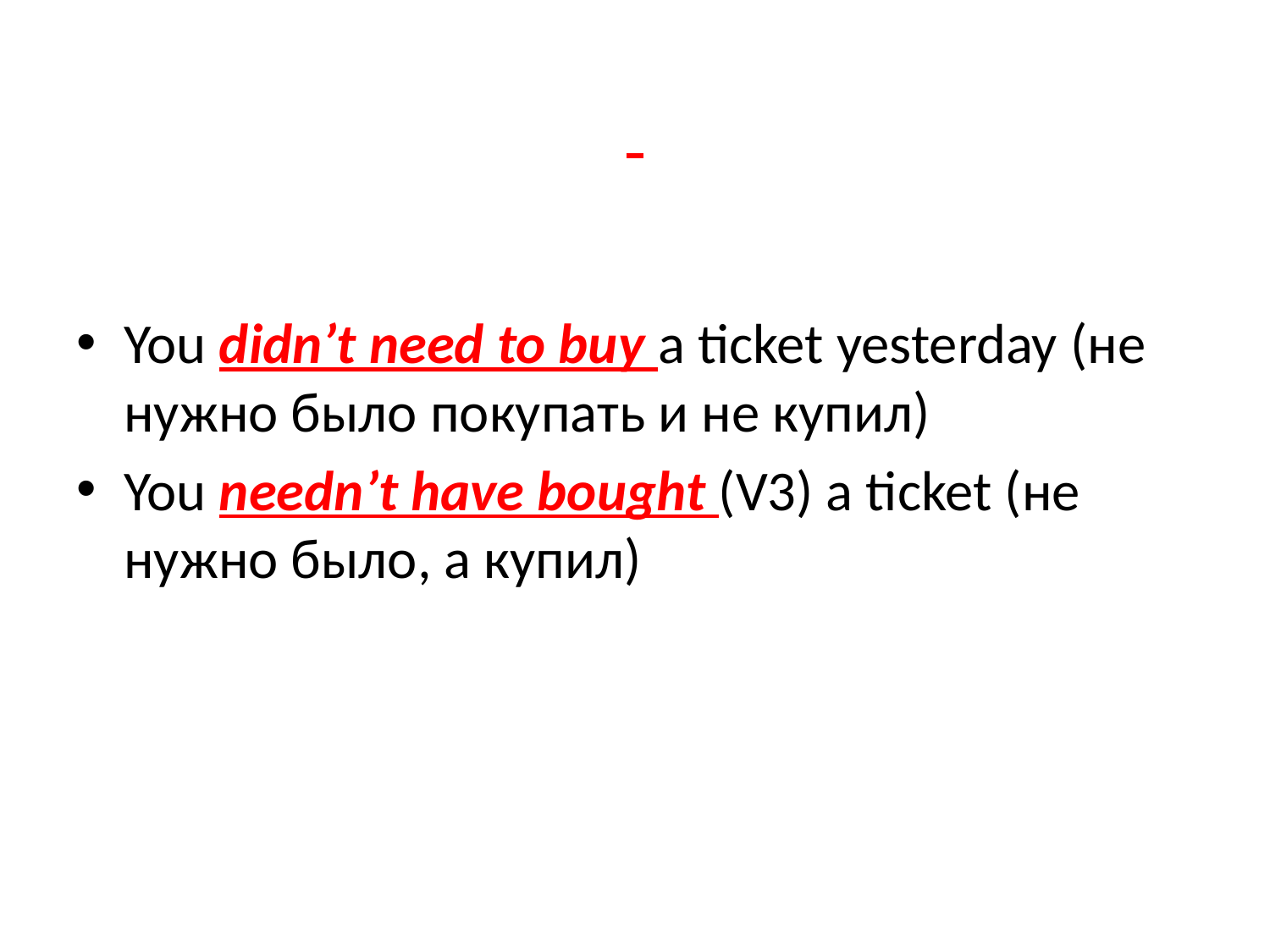

#

You didn’t need to buy a ticket yesterday (не нужно было покупать и не купил)
You needn’t have bought (V3) a ticket (не нужно было, а купил)